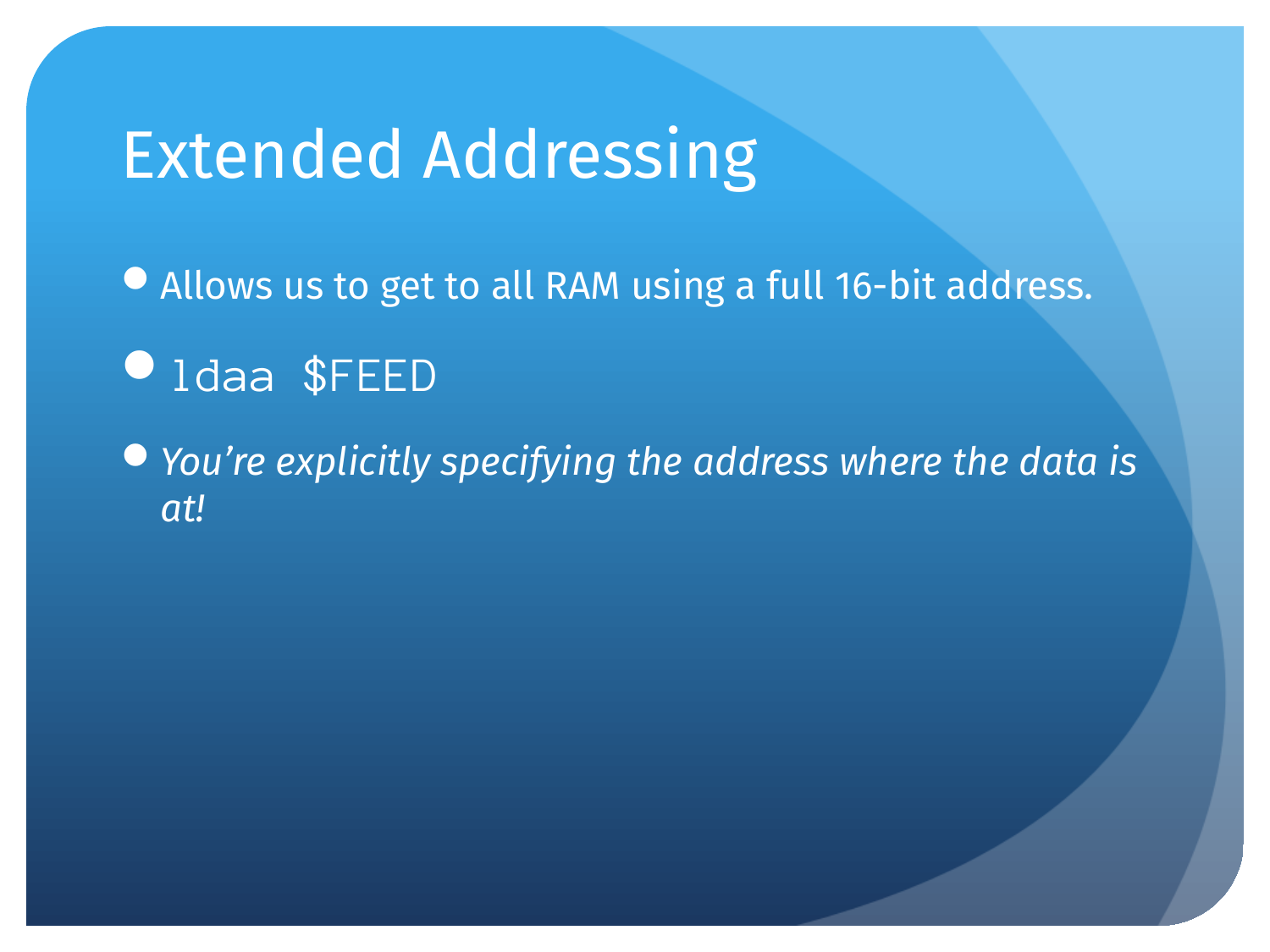

# Extended Addressing
Allows us to get to all RAM using a full 16-bit address.
ldaa $FEED
You’re explicitly specifying the address where the data is at!